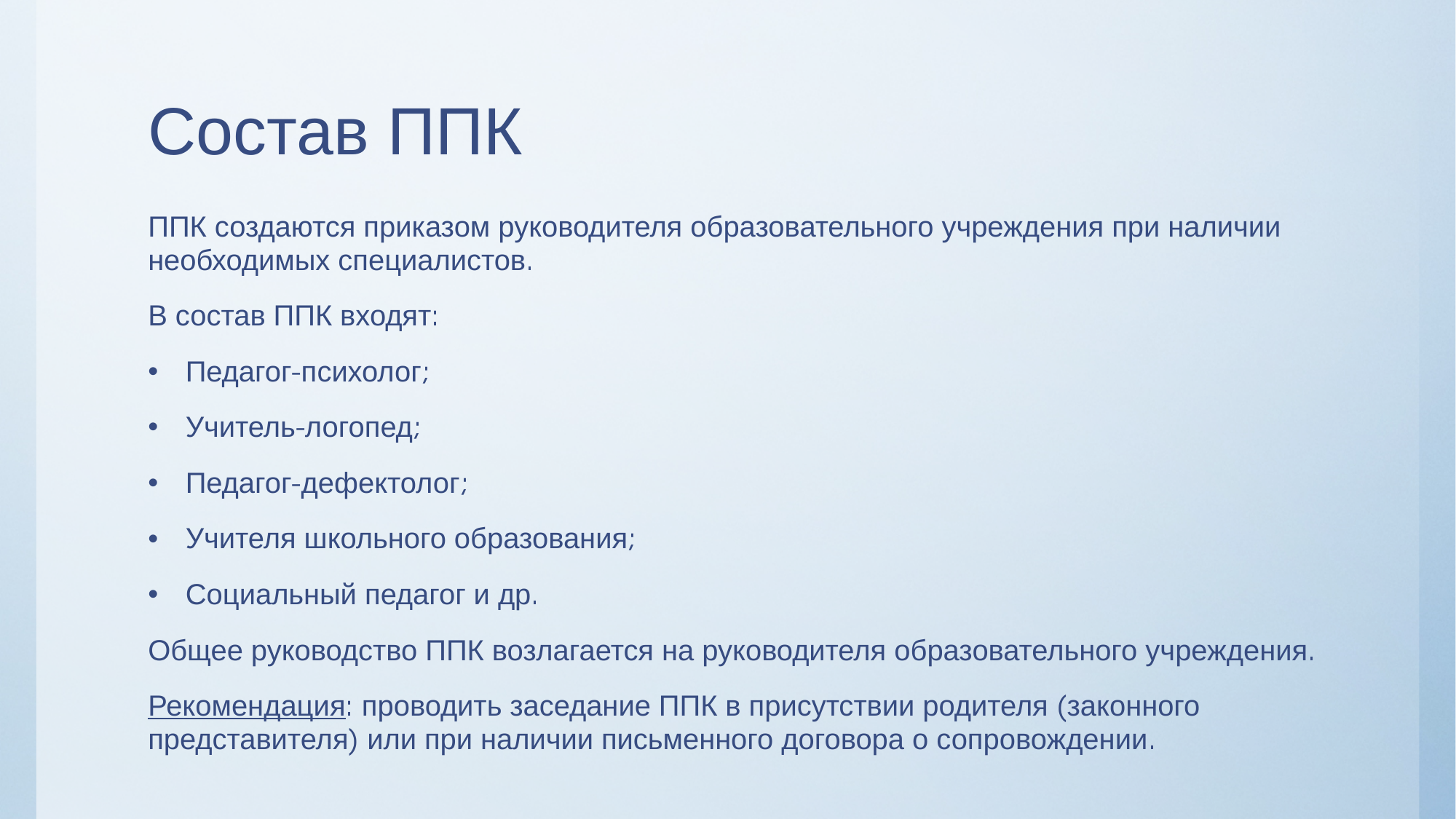

# Состав ППК
ППК создаются приказом руководителя образовательного учреждения при наличии необходимых специалистов.
В состав ППК входят:
Педагог-психолог;
Учитель-логопед;
Педагог-дефектолог;
Учителя школьного образования;
Социальный педагог и др.
Общее руководство ППК возлагается на руководителя образовательного учреждения.
Рекомендация: проводить заседание ППК в присутствии родителя (законного представителя) или при наличии письменного договора о сопровождении.